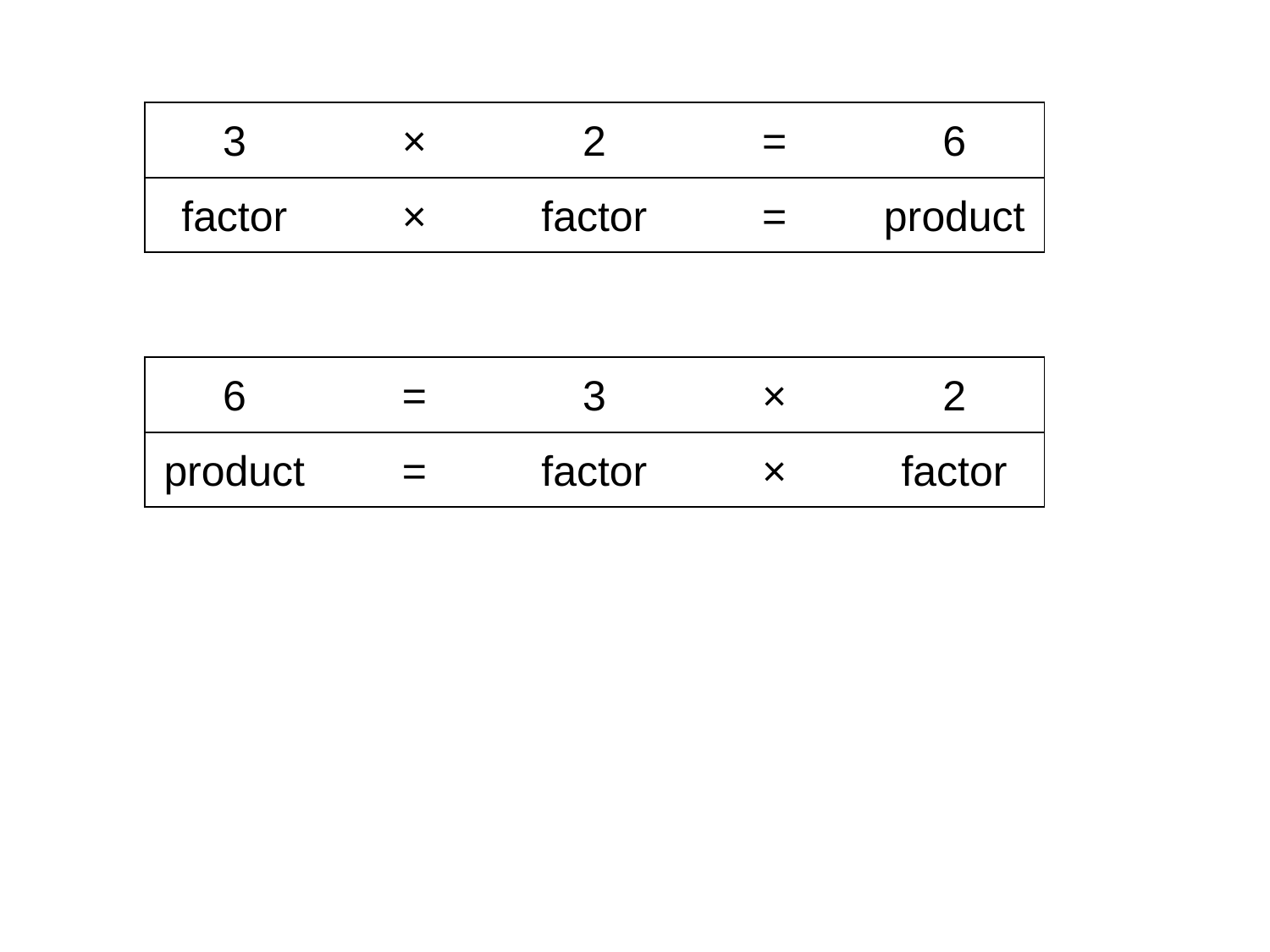

#
| 3 | × | 2 | = | 6 |
| --- | --- | --- | --- | --- |
| factor | × | factor | = | product |
| 6 | = | 3 | × | 2 |
| --- | --- | --- | --- | --- |
| product | = | factor | × | factor |